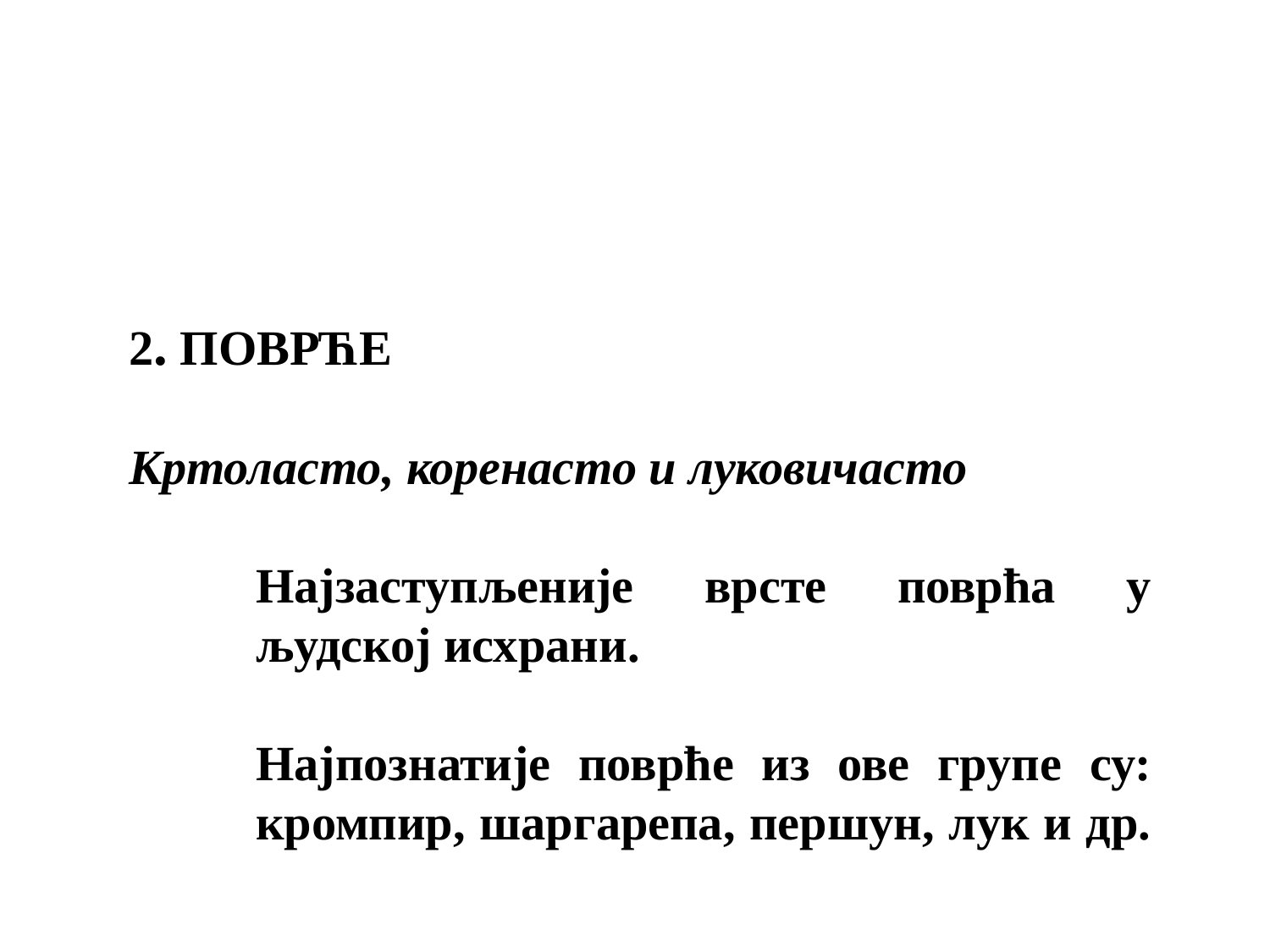

2. ПОВРЋЕ

Кртоласто, коренасто и луковичасто

Најзаступљеније врсте поврћа у људској исхрани.

Најпознатије поврће из ове групе су: кромпир, шаргарепа, першун, лук и др.